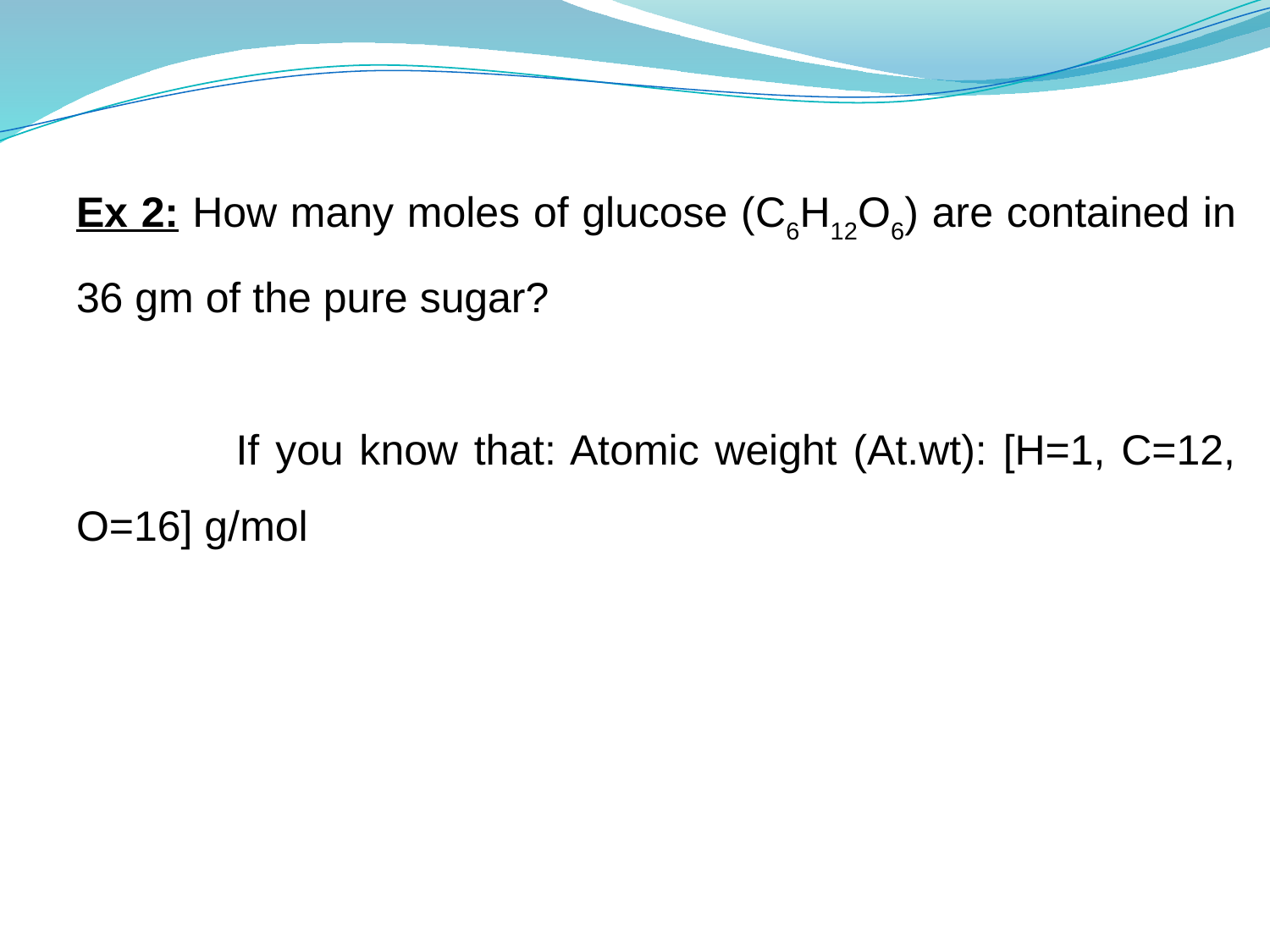

Ex 2: How many moles of glucose (C6H12O6) are contained in 36 gm of the pure sugar?

          If you know that: Atomic weight (At.wt): [H=1, C=12, O=16] g/mol